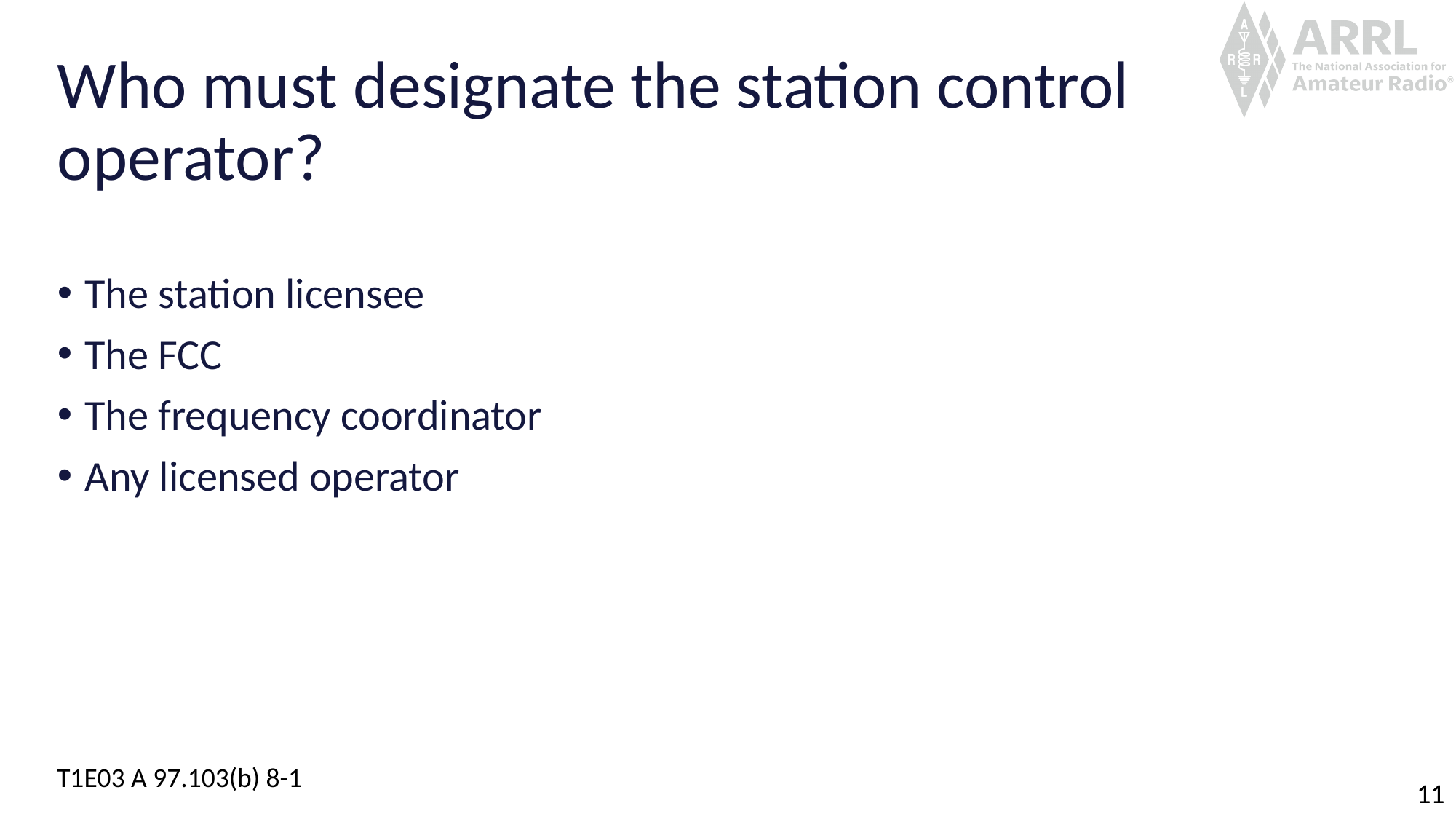

# Who must designate the station control operator?
The station licensee
The FCC
The frequency coordinator
Any licensed operator
T1E03 A 97.103(b) 8-1